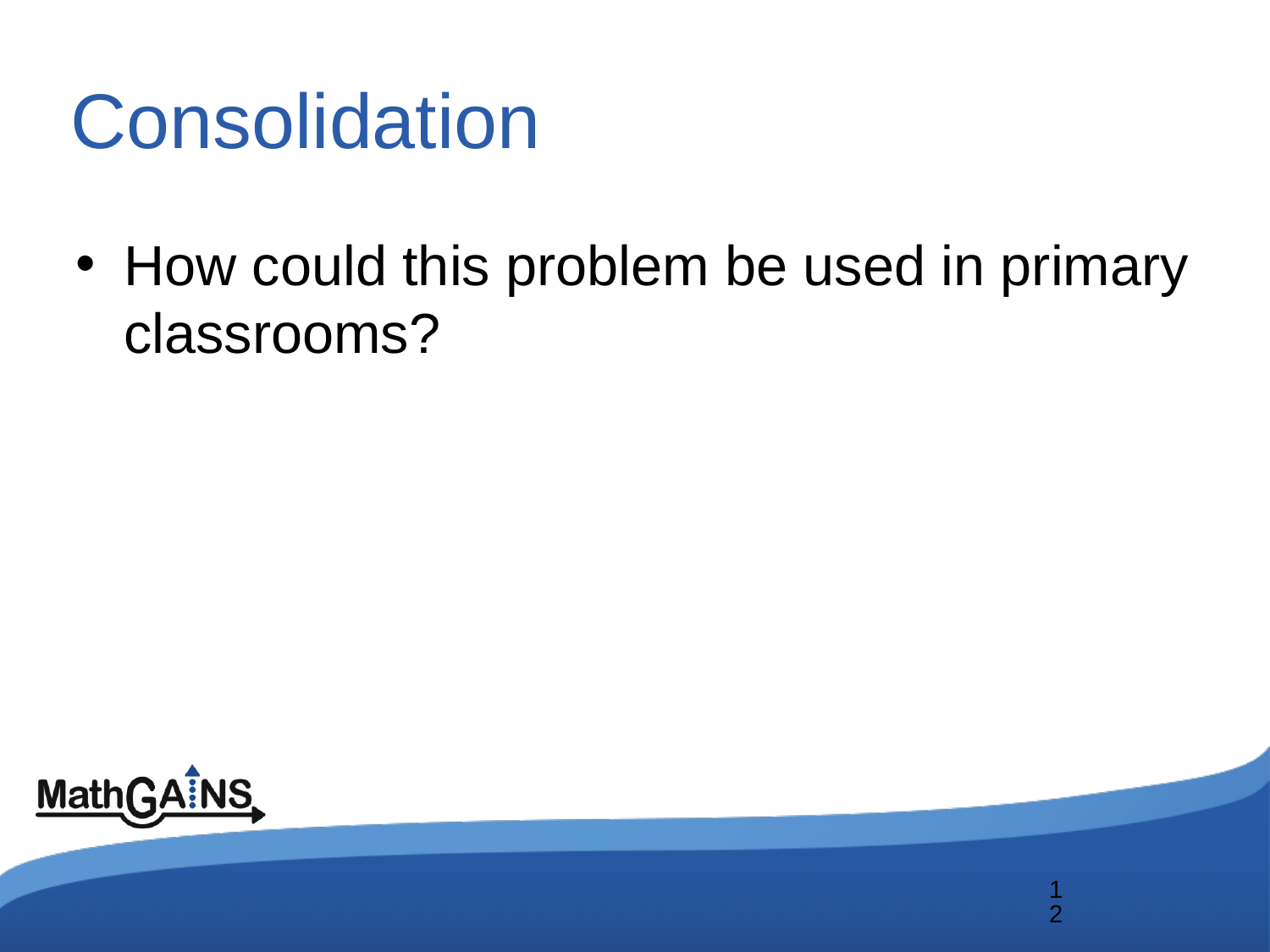

# Consolidation
How could this problem be used in primary classrooms?

12